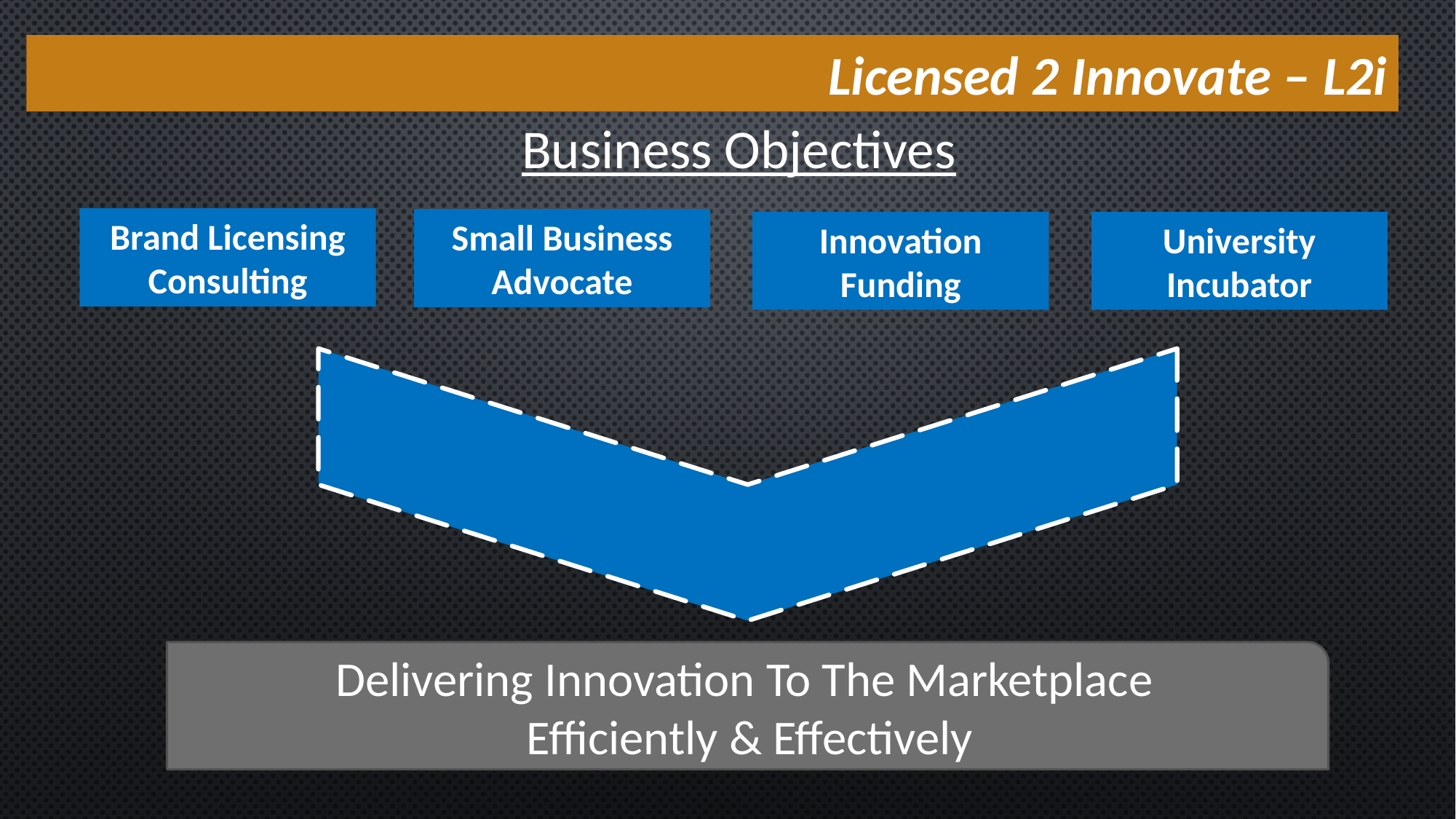

Licensed 2 Innovate – L2i

Business Objectives
Brand Licensing Consulting
Small Business Advocate
Innovation Funding
University Incubator
Delivering Innovation To The Marketplace
 Efficiently & Effectively